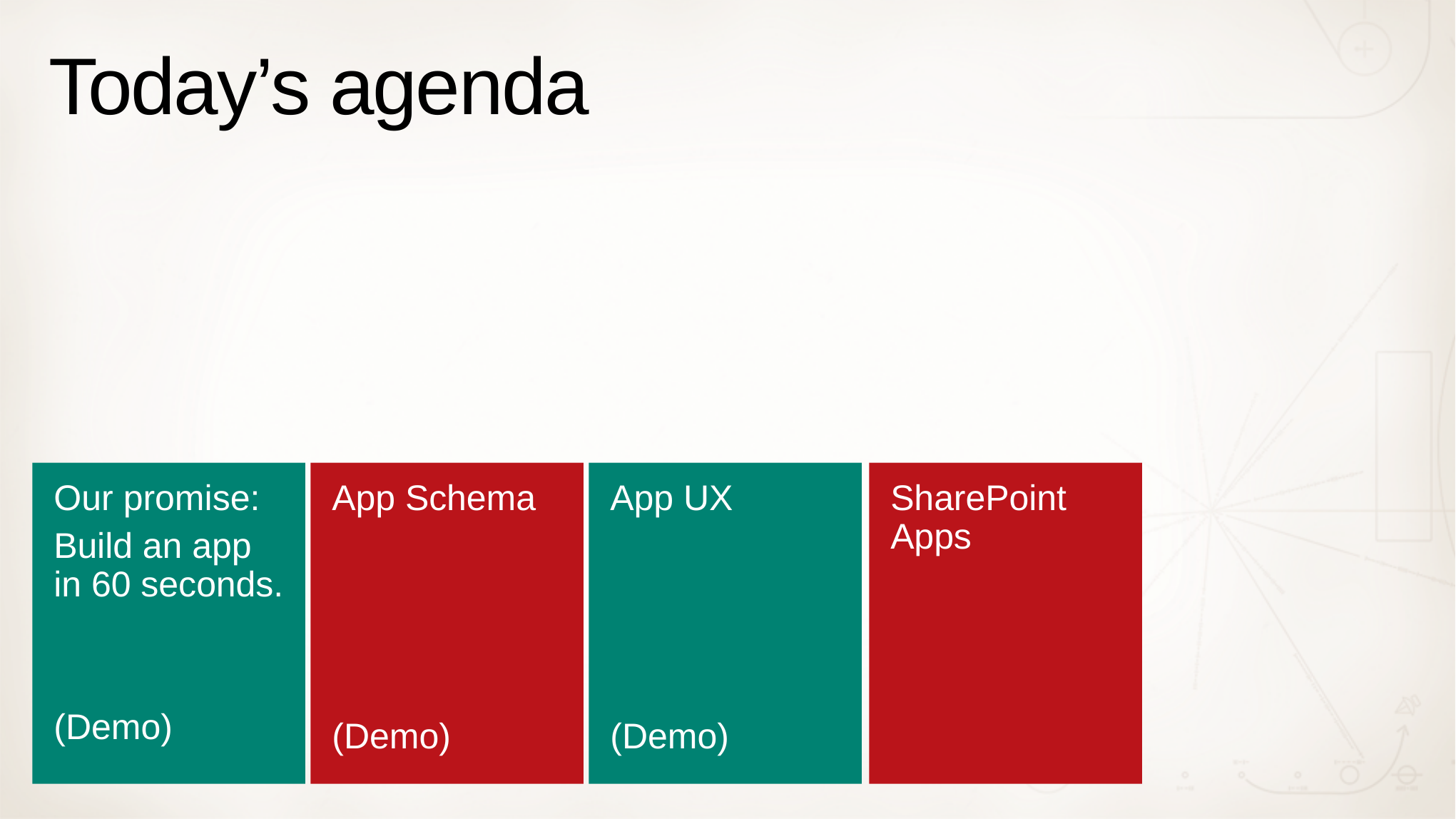

# Today’s agenda
SharePoint Apps

Our promise:
Build an app in 60 seconds.

(Demo)
App Schema

(Demo)
App UX

(Demo)